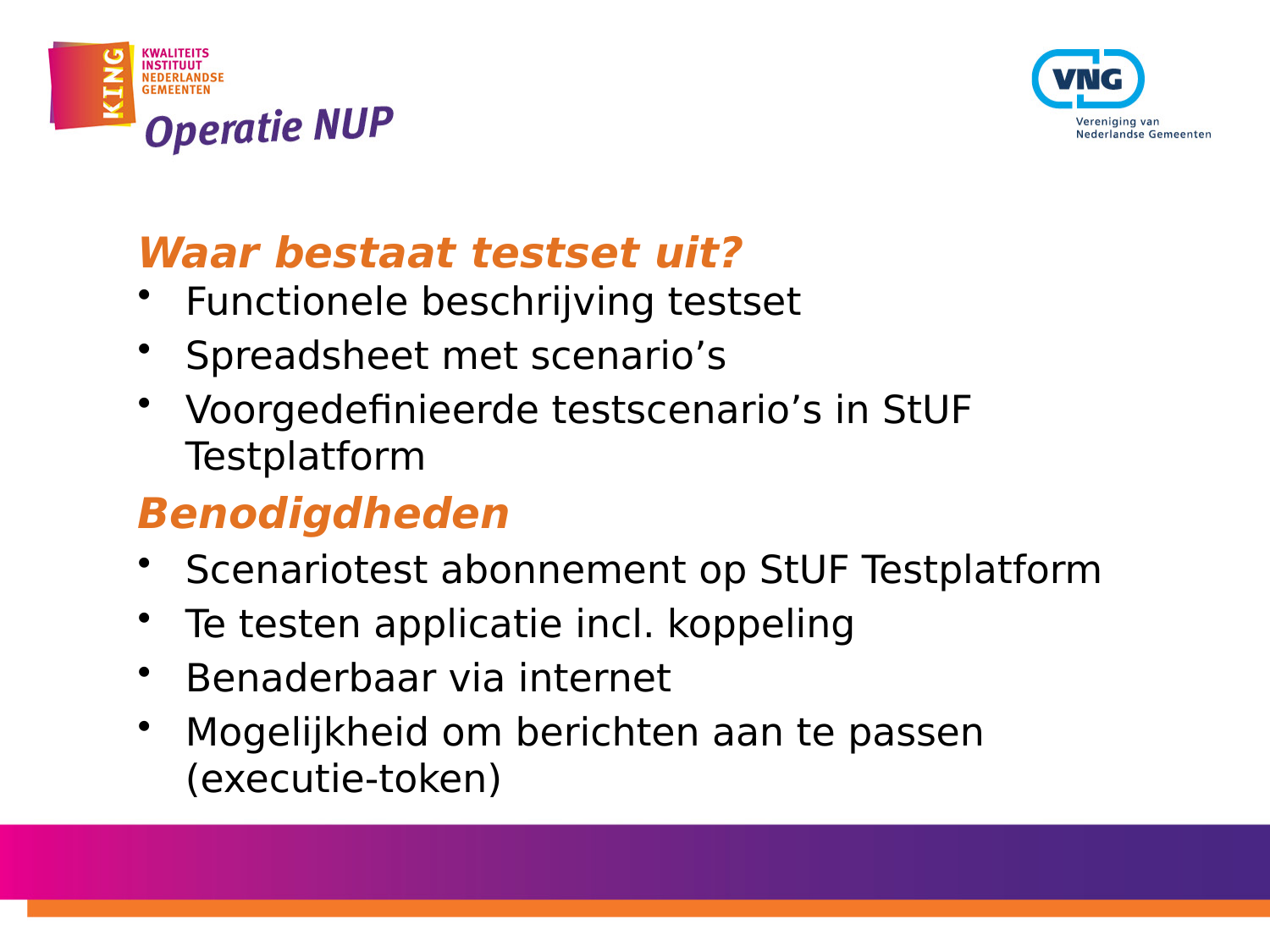

# Waar bestaat testset uit?
Functionele beschrijving testset
Spreadsheet met scenario’s
Voorgedefinieerde testscenario’s in StUF Testplatform
Benodigdheden
Scenariotest abonnement op StUF Testplatform
Te testen applicatie incl. koppeling
Benaderbaar via internet
Mogelijkheid om berichten aan te passen
(executie-token)